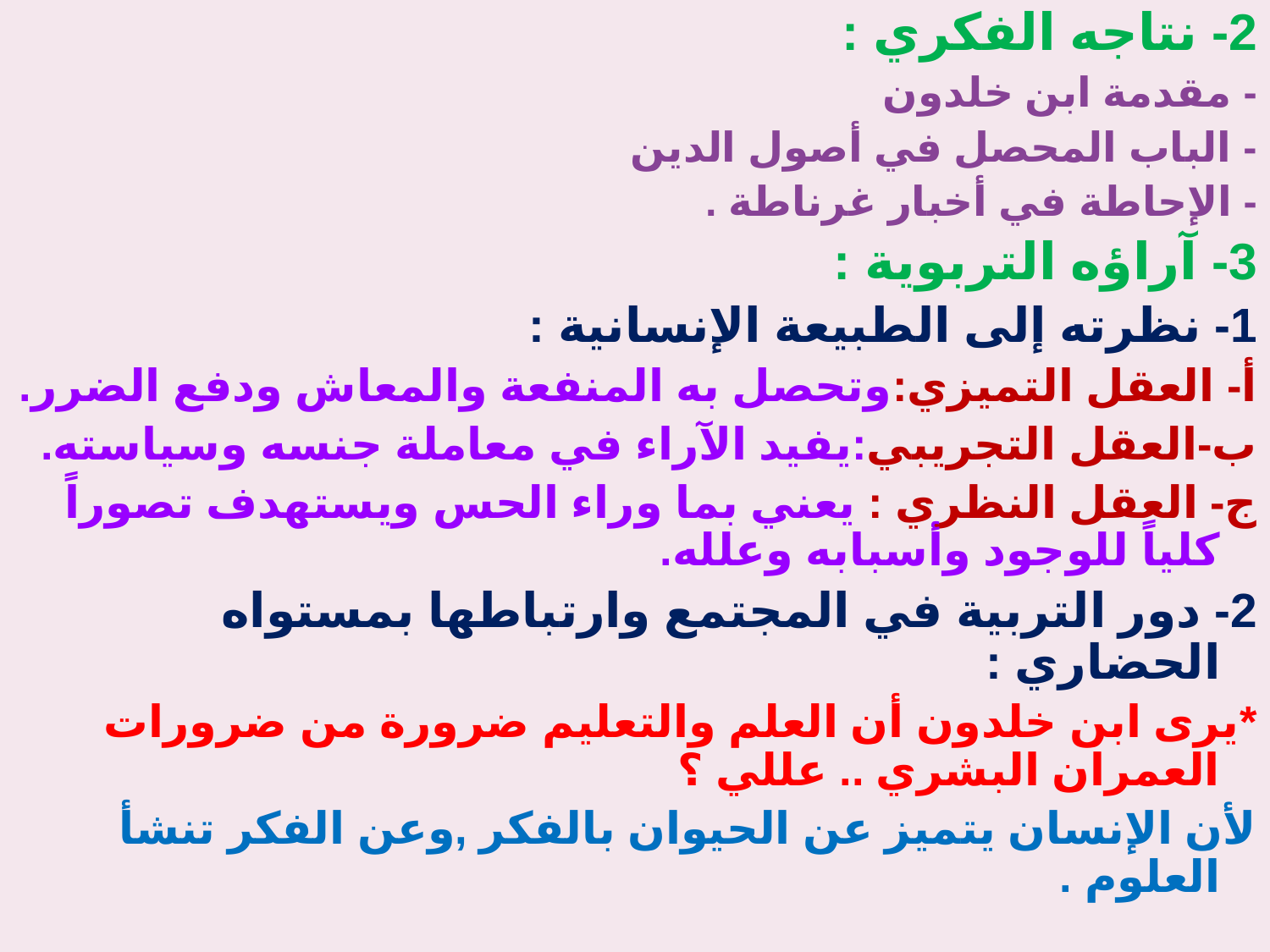

2- نتاجه الفكري :
- مقدمة ابن خلدون
- الباب المحصل في أصول الدين
- الإحاطة في أخبار غرناطة .
3- آراؤه التربوية :
1- نظرته إلى الطبيعة الإنسانية :
أ- العقل التميزي:وتحصل به المنفعة والمعاش ودفع الضرر.
ب-العقل التجريبي:يفيد الآراء في معاملة جنسه وسياسته.
ج- العقل النظري : يعني بما وراء الحس ويستهدف تصوراً كلياً للوجود وأسبابه وعلله.
2- دور التربية في المجتمع وارتباطها بمستواه الحضاري :
*يرى ابن خلدون أن العلم والتعليم ضرورة من ضرورات العمران البشري .. عللي ؟
لأن الإنسان يتميز عن الحيوان بالفكر ,وعن الفكر تنشأ العلوم .